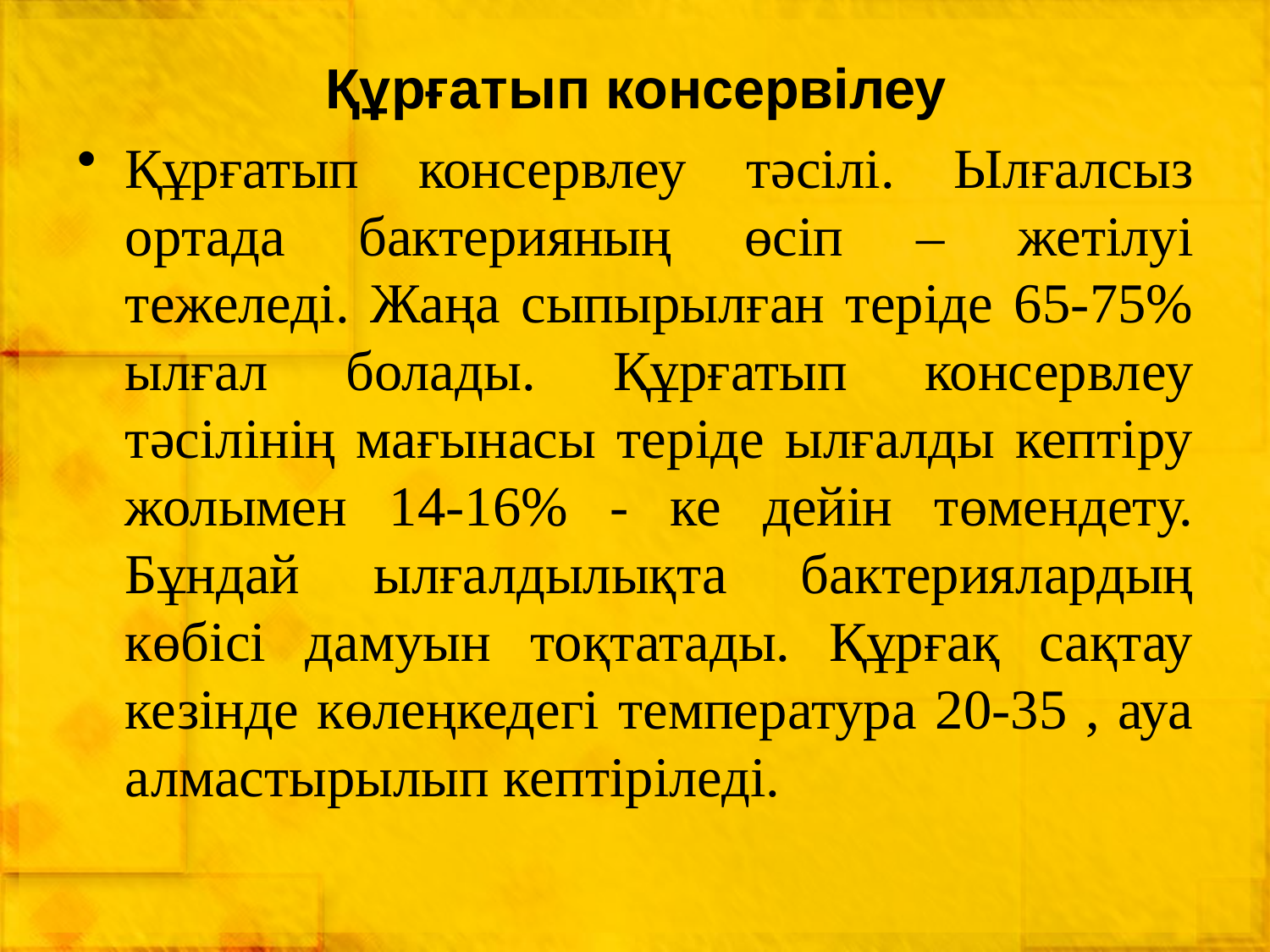

Құрғатып консервілеу
Құрғатып консервлеу тәсілі. Ылғалсыз ортада бактерияның өсіп – жетілуі тежеледі. Жаңа сыпырылған теріде 65-75% ылғал болады. Құрғатып консервлеу тәсілінің мағынасы теріде ылғалды кептіру жолымен 14-16% - ке дейін төмендету. Бұндай ылғалдылықта бактериялардың көбісі дамуын тоқтатады. Құрғақ сақтау кезінде көлеңкедегі температура 20-35 , ауа алмастырылып кептіріледі.